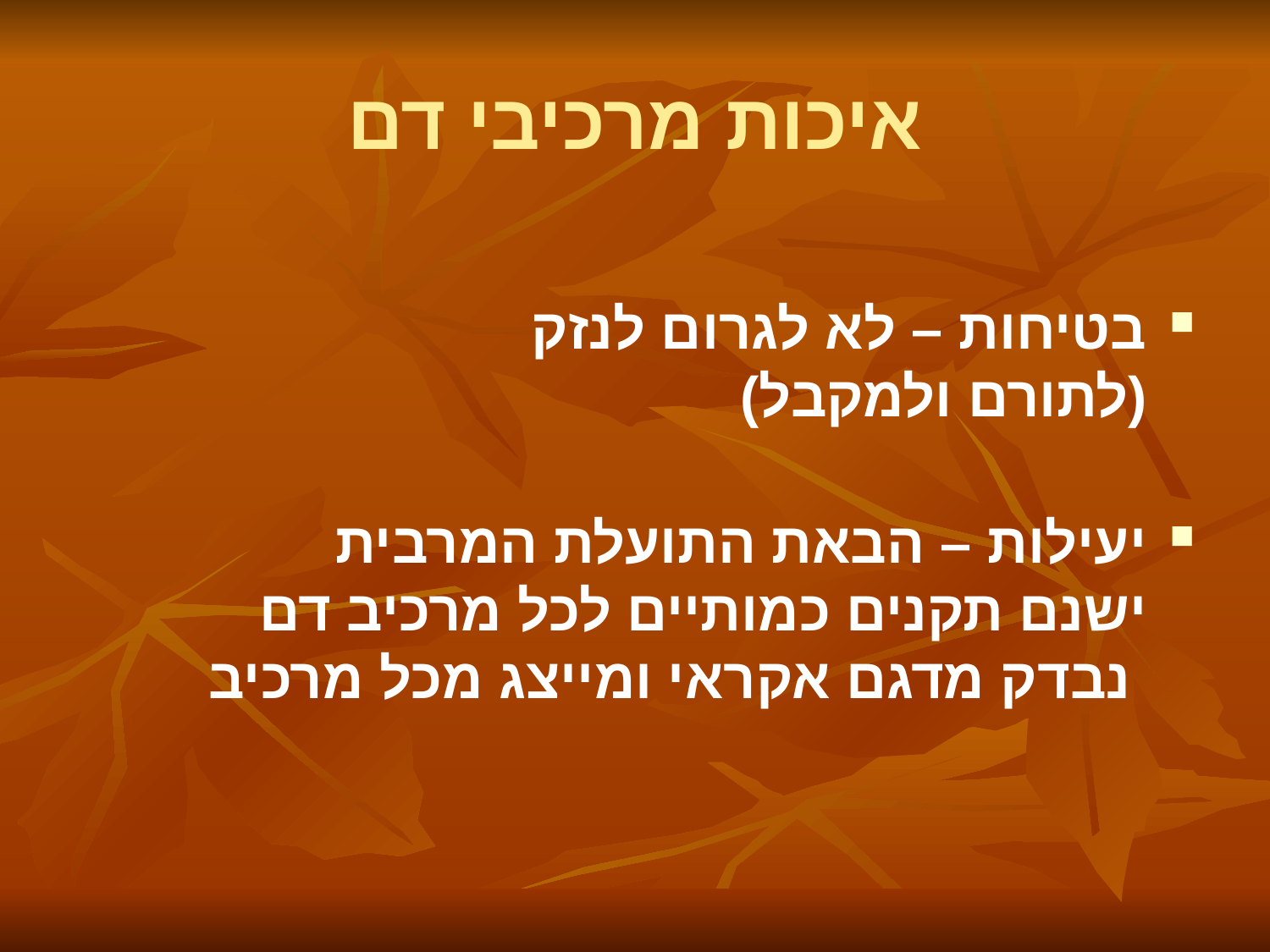

# איכות מרכיבי דם
בטיחות – לא לגרום לנזק
(לתורם ולמקבל)
יעילות – הבאת התועלת המרבית
ישנם תקנים כמותיים לכל מרכיב דם
 נבדק מדגם אקראי ומייצג מכל מרכיב